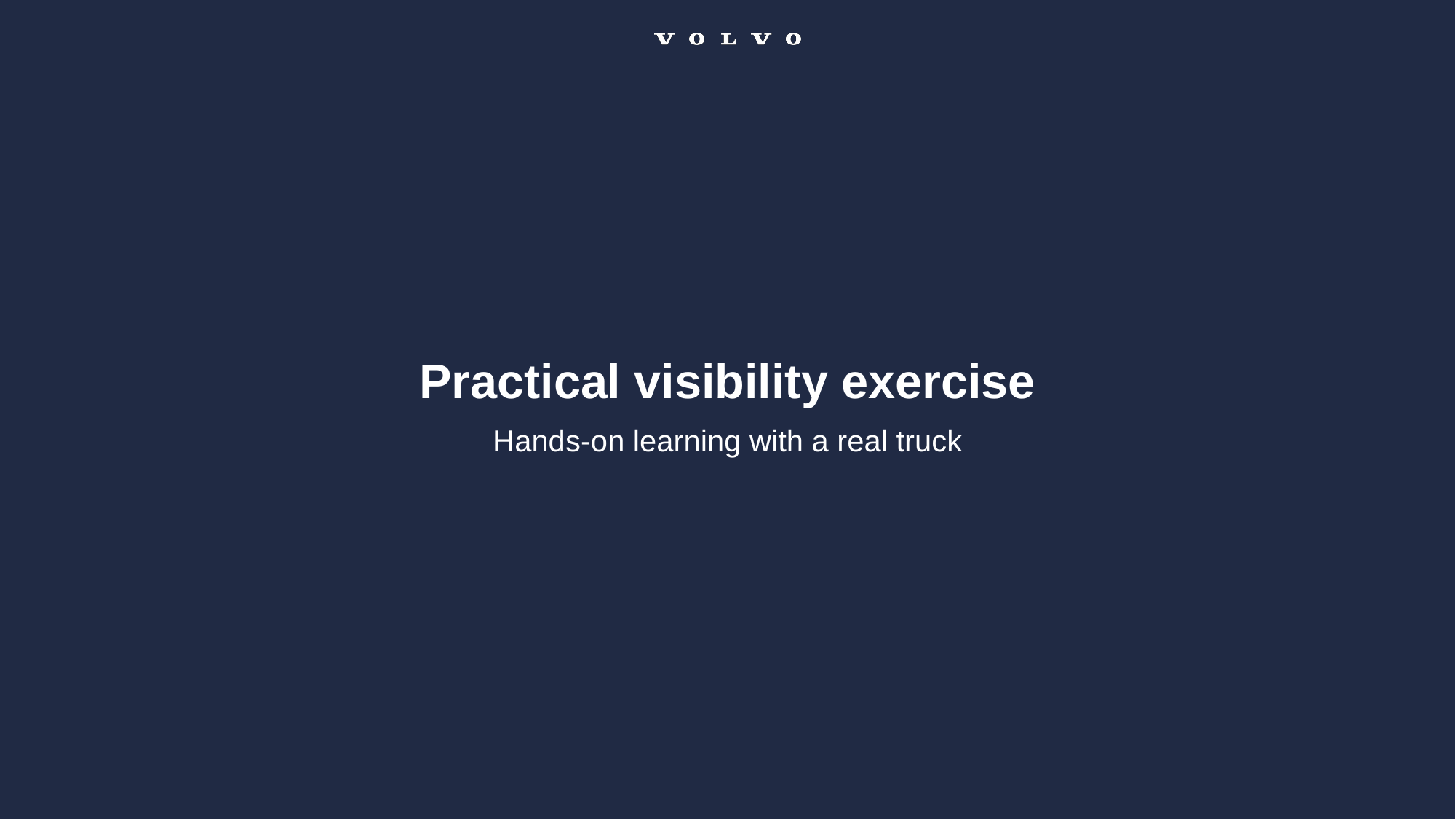

# Practical visibility exercise
Hands-on learning with a real truck